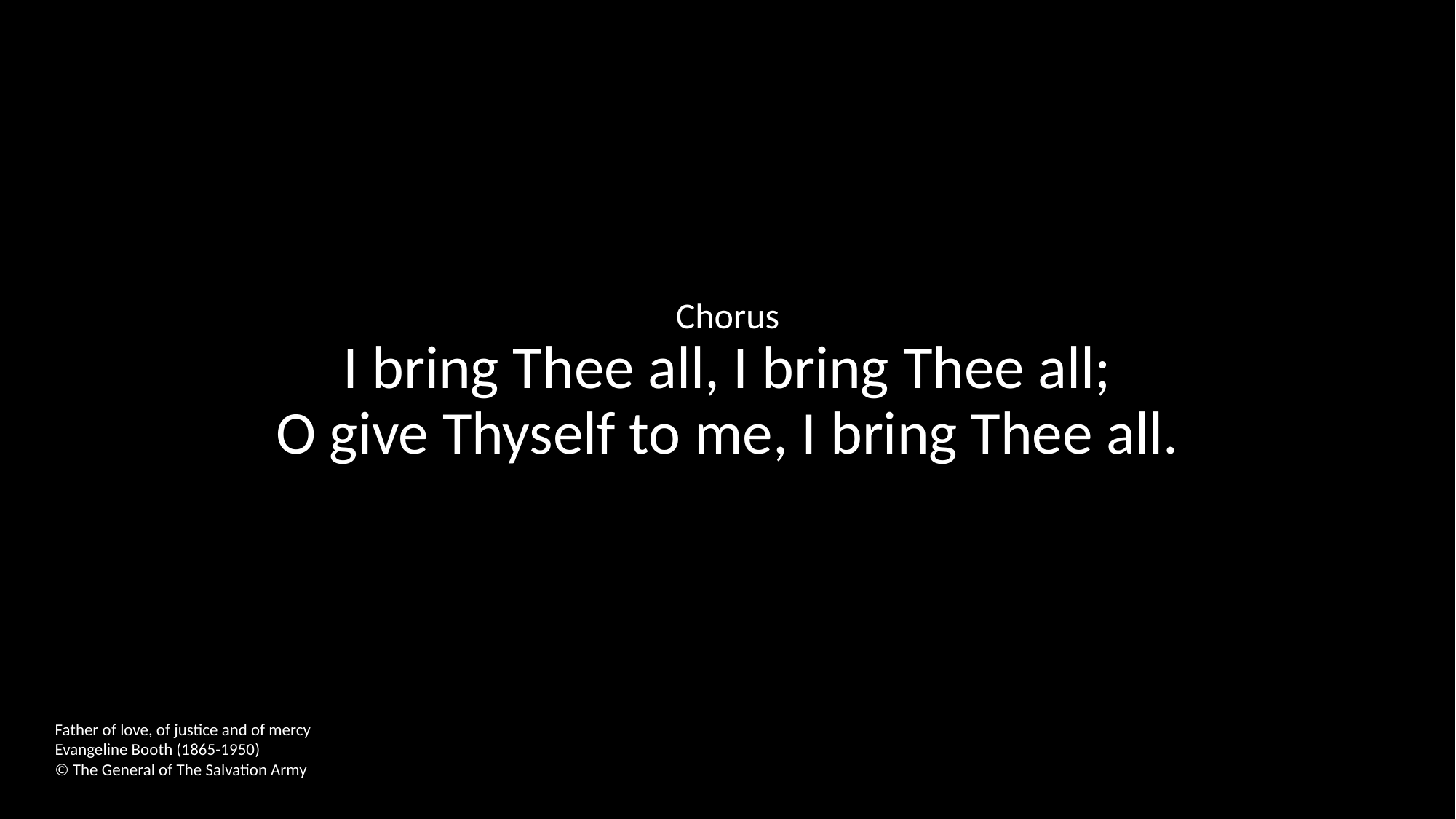

Chorus
I bring Thee all, I bring Thee all;
O give Thyself to me, I bring Thee all.
Father of love, of justice and of mercy
Evangeline Booth (1865-1950)
© The General of The Salvation Army